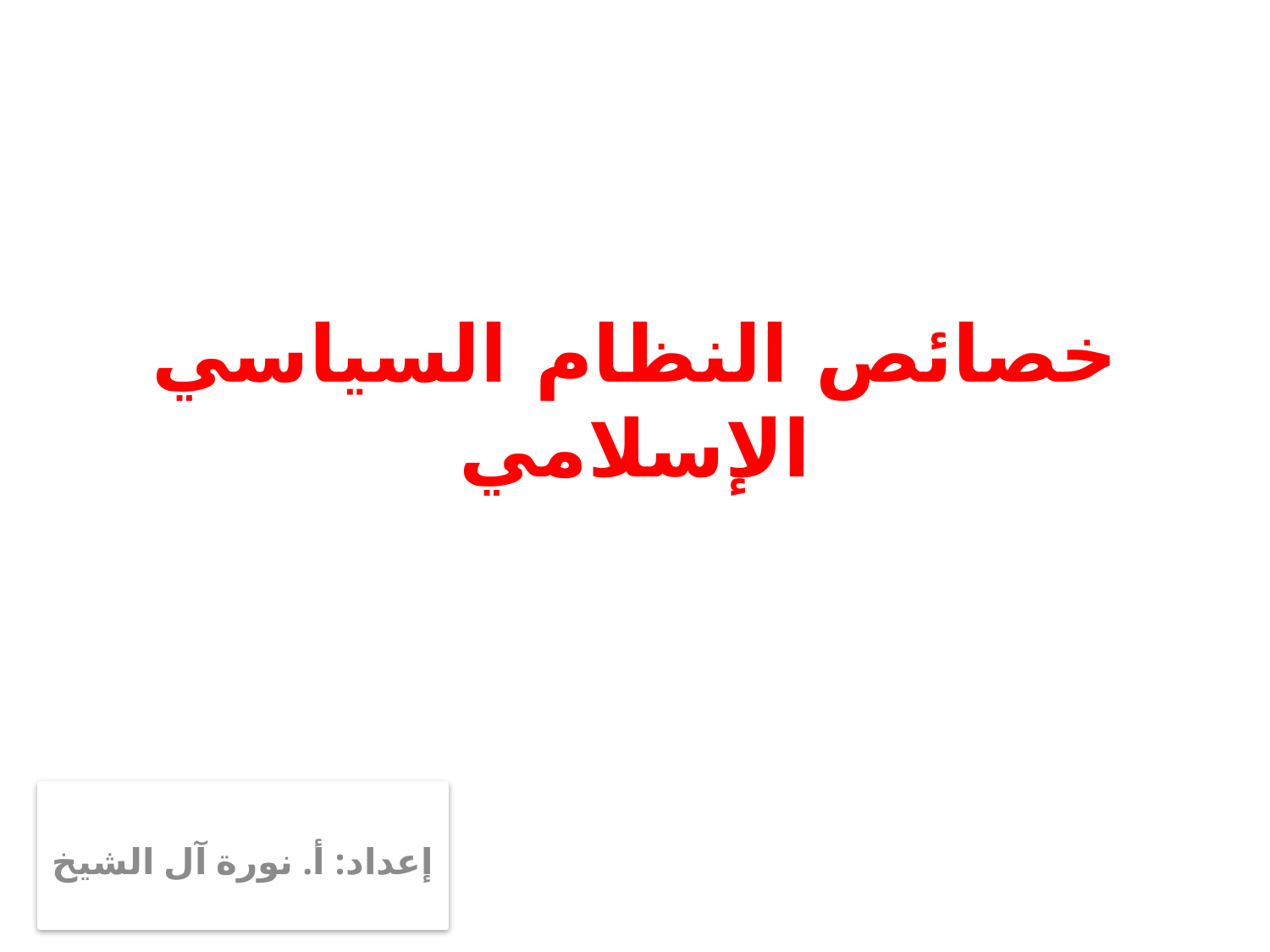

# خصائص النظام السياسي الإسلامي

إعداد: أ. نورة آل الشيخ